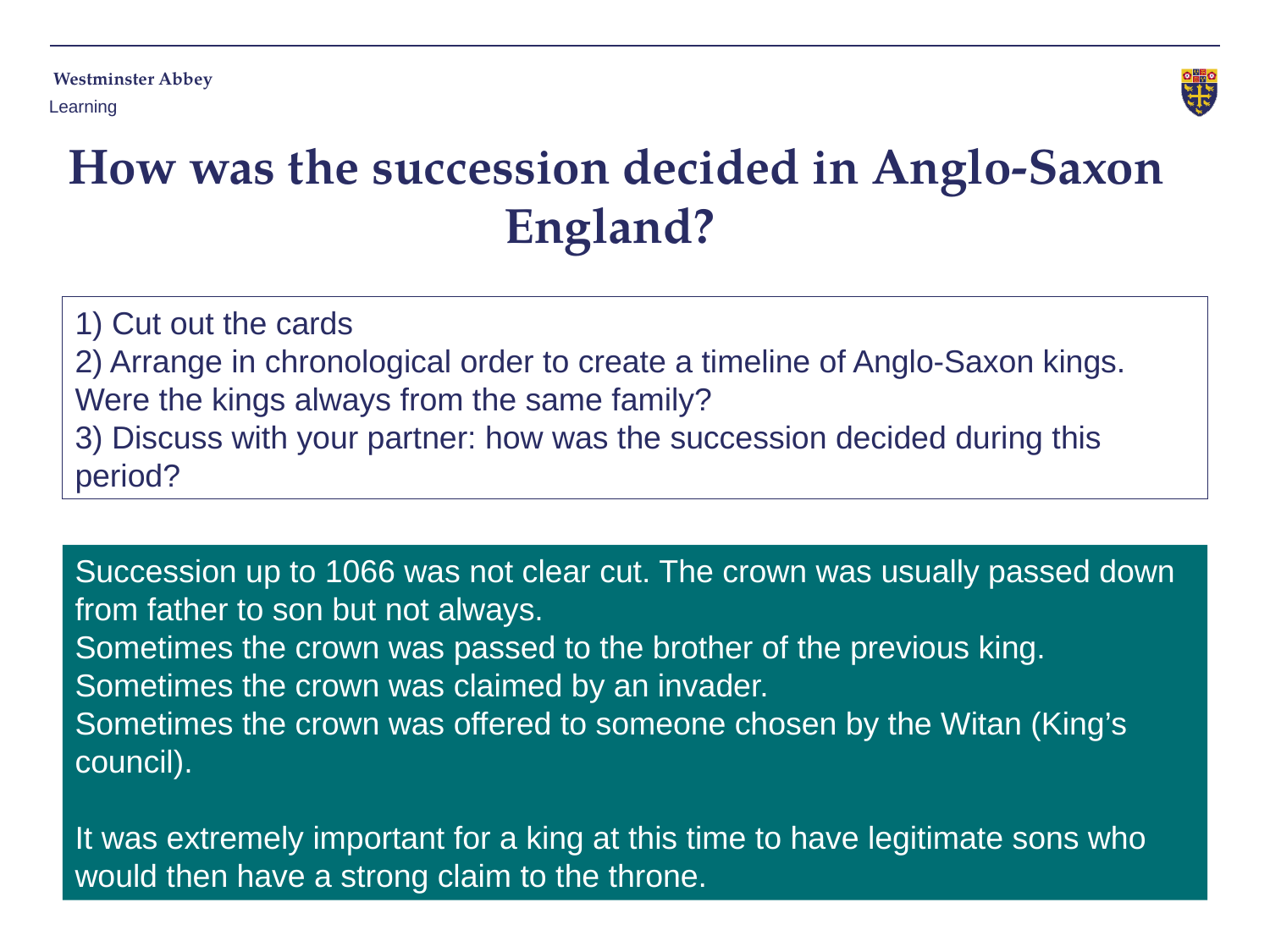

Learning
# How was the succession decided in Anglo-Saxon England?
1) Cut out the cards
2) Arrange in chronological order to create a timeline of Anglo-Saxon kings. Were the kings always from the same family?
3) Discuss with your partner: how was the succession decided during this period?
Succession up to 1066 was not clear cut. The crown was usually passed down from father to son but not always.
Sometimes the crown was passed to the brother of the previous king.
Sometimes the crown was claimed by an invader.
Sometimes the crown was offered to someone chosen by the Witan (King’s council).

It was extremely important for a king at this time to have legitimate sons who would then have a strong claim to the throne.